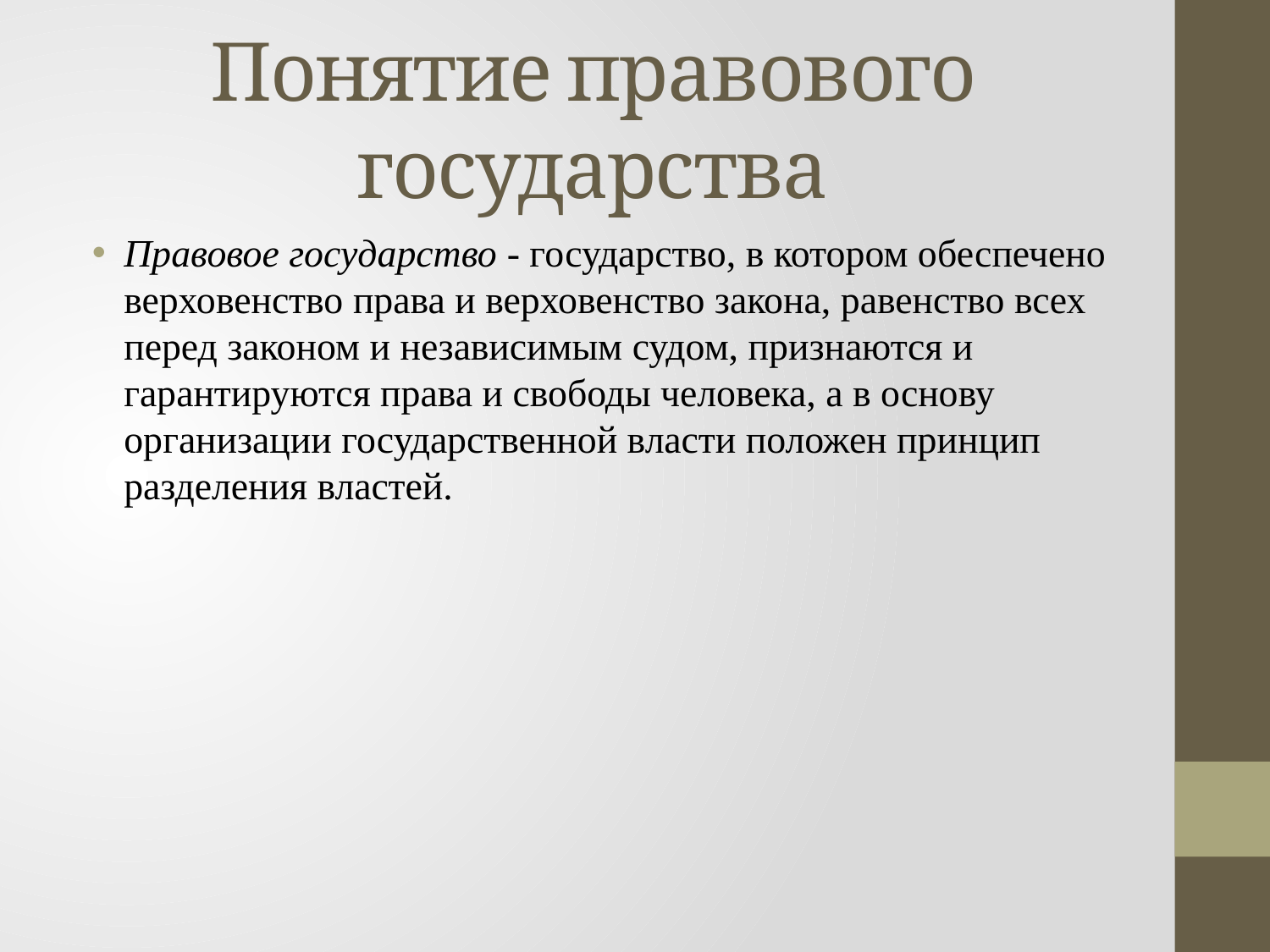

# Понятие правового государства
Правовое государство - государство, в котором обеспечено верховенство права и верховенство закона, равенство всех перед законом и независимым судом, признаются и гарантируются права и свободы человека, а в основу организации государственной власти положен принцип разделения властей.